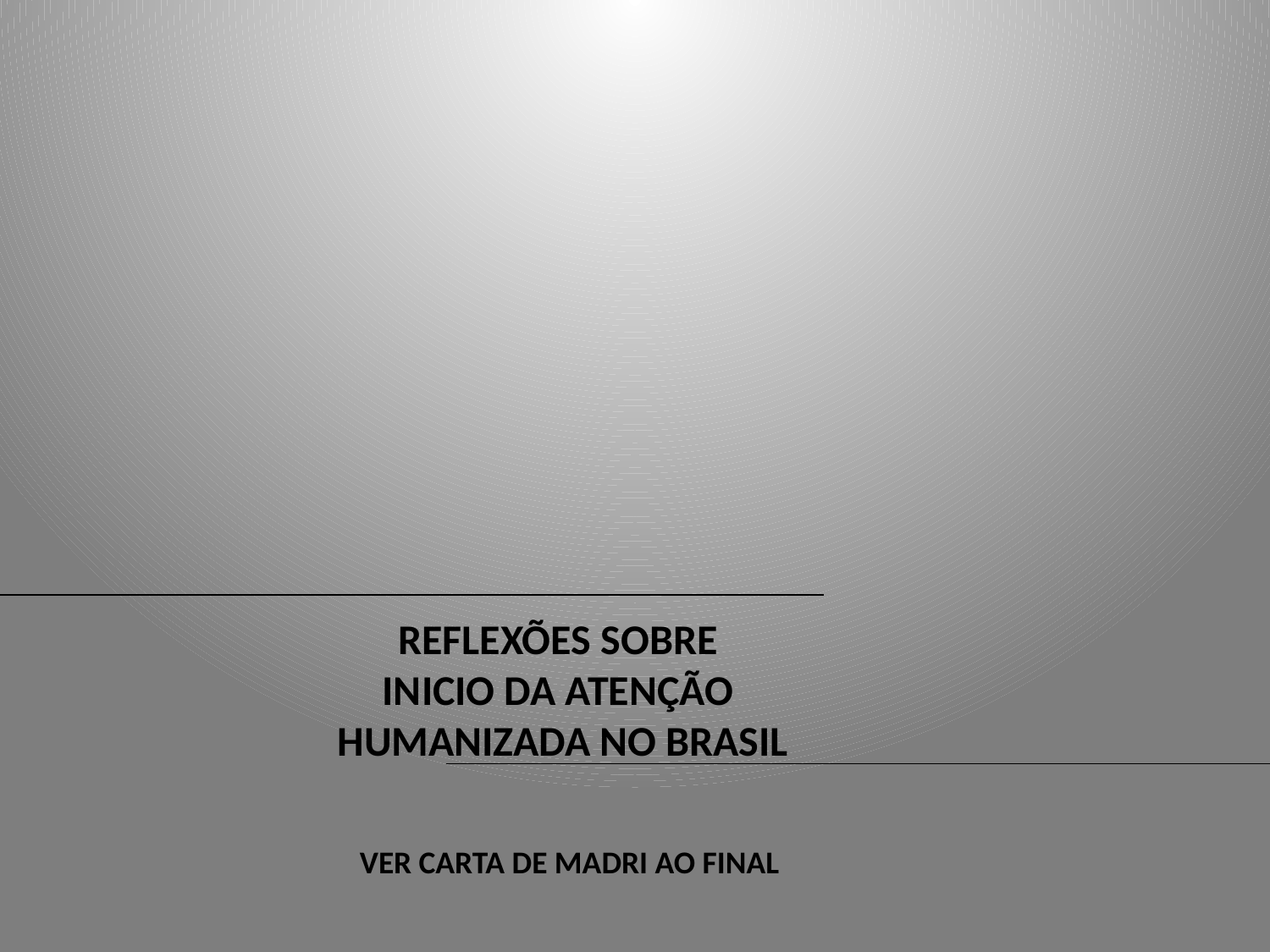

REFLEXÕES SOBRE
INICIO DA ATENÇÃO
HUMANIZADA NO BRASIL
VER CARTA DE MADRI AO FINAL